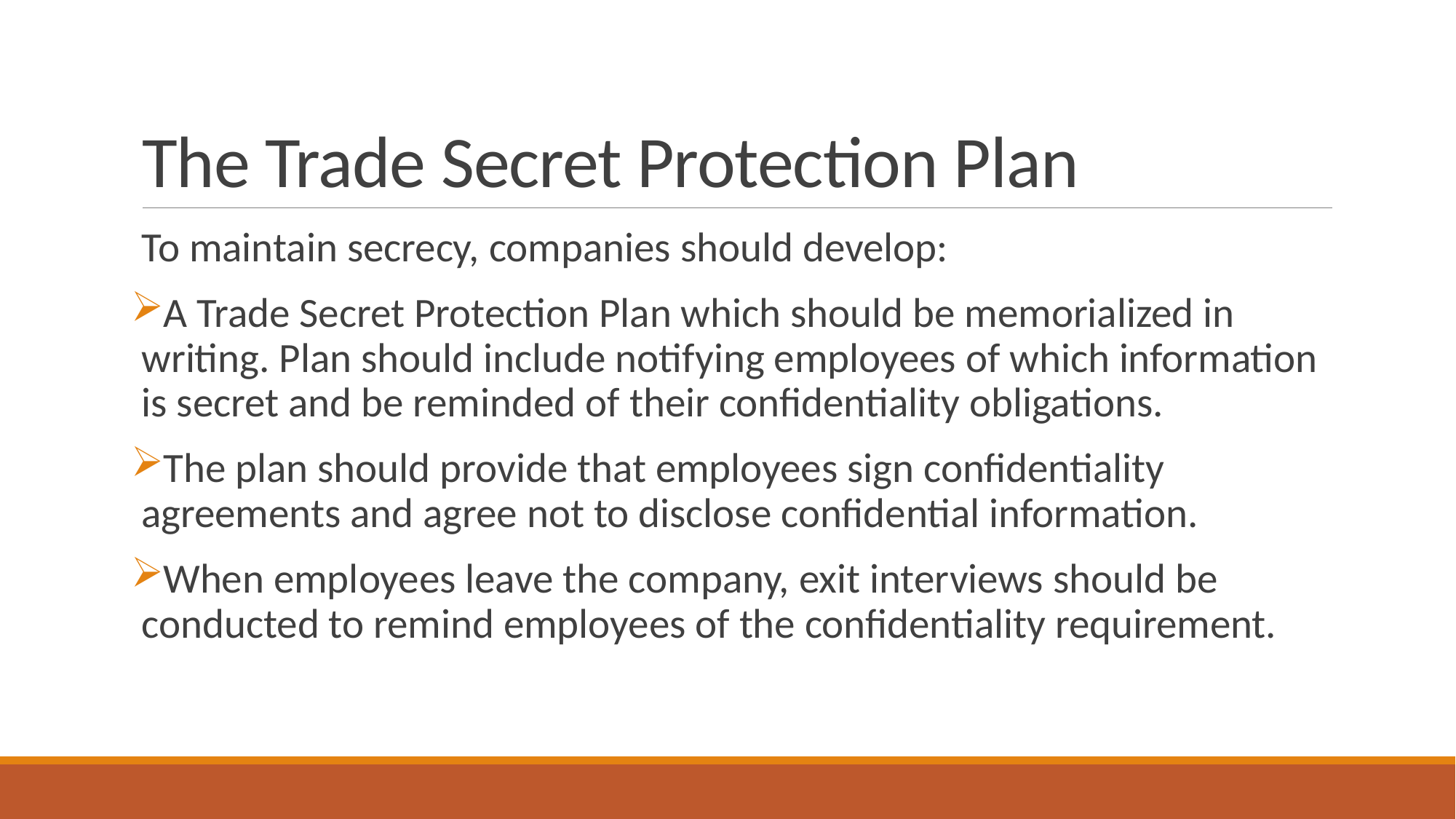

# The Trade Secret Protection Plan
To maintain secrecy, companies should develop:
A Trade Secret Protection Plan which should be memorialized in writing. Plan should include notifying employees of which information is secret and be reminded of their confidentiality obligations.
The plan should provide that employees sign confidentiality agreements and agree not to disclose confidential information.
When employees leave the company, exit interviews should be conducted to remind employees of the confidentiality requirement.